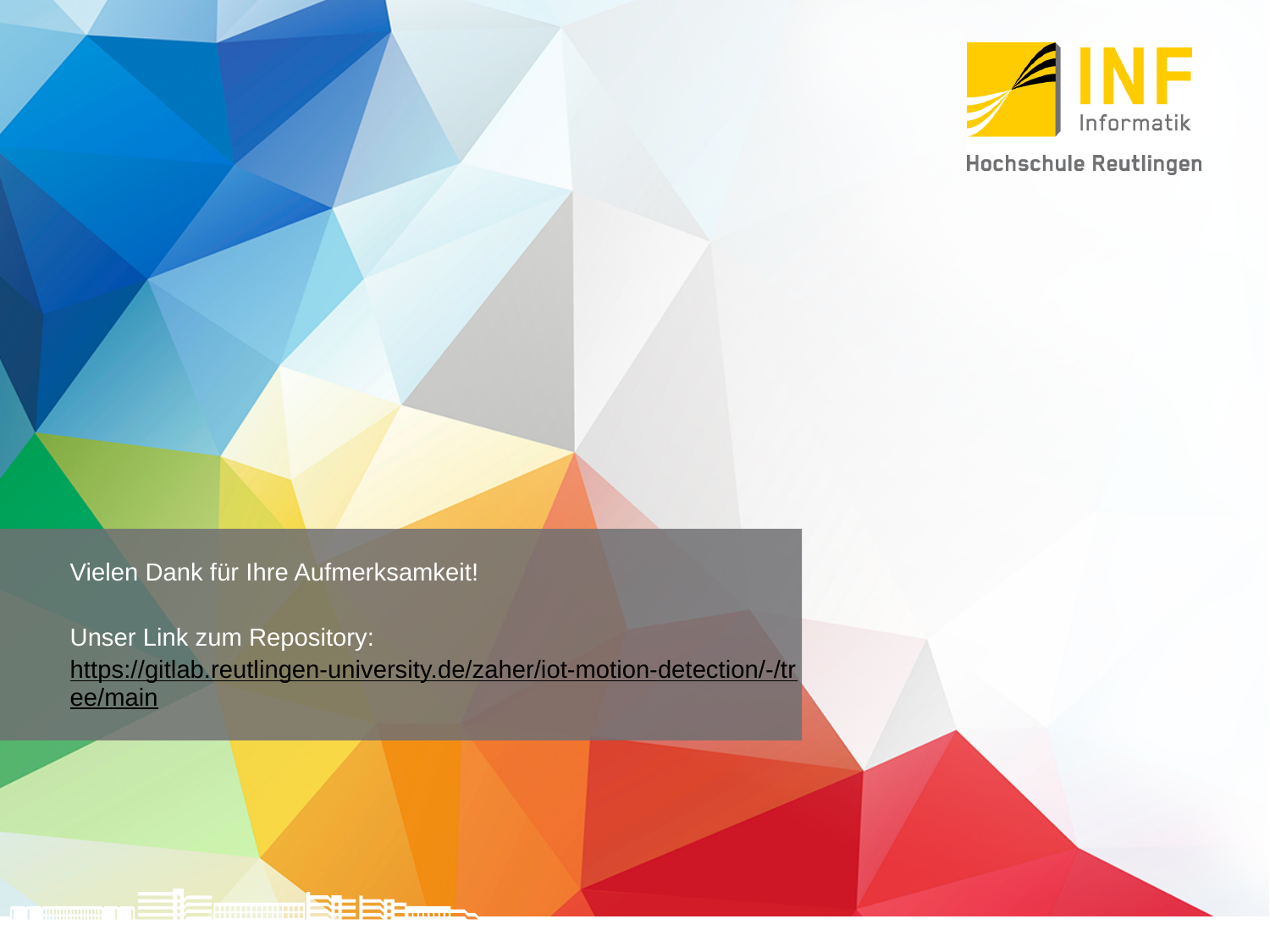

# Vielen Dank für Ihre Aufmerksamkeit! Unser Link zum Repository: https://gitlab.reutlingen-university.de/zaher/iot-motion-detection/-/tree/main